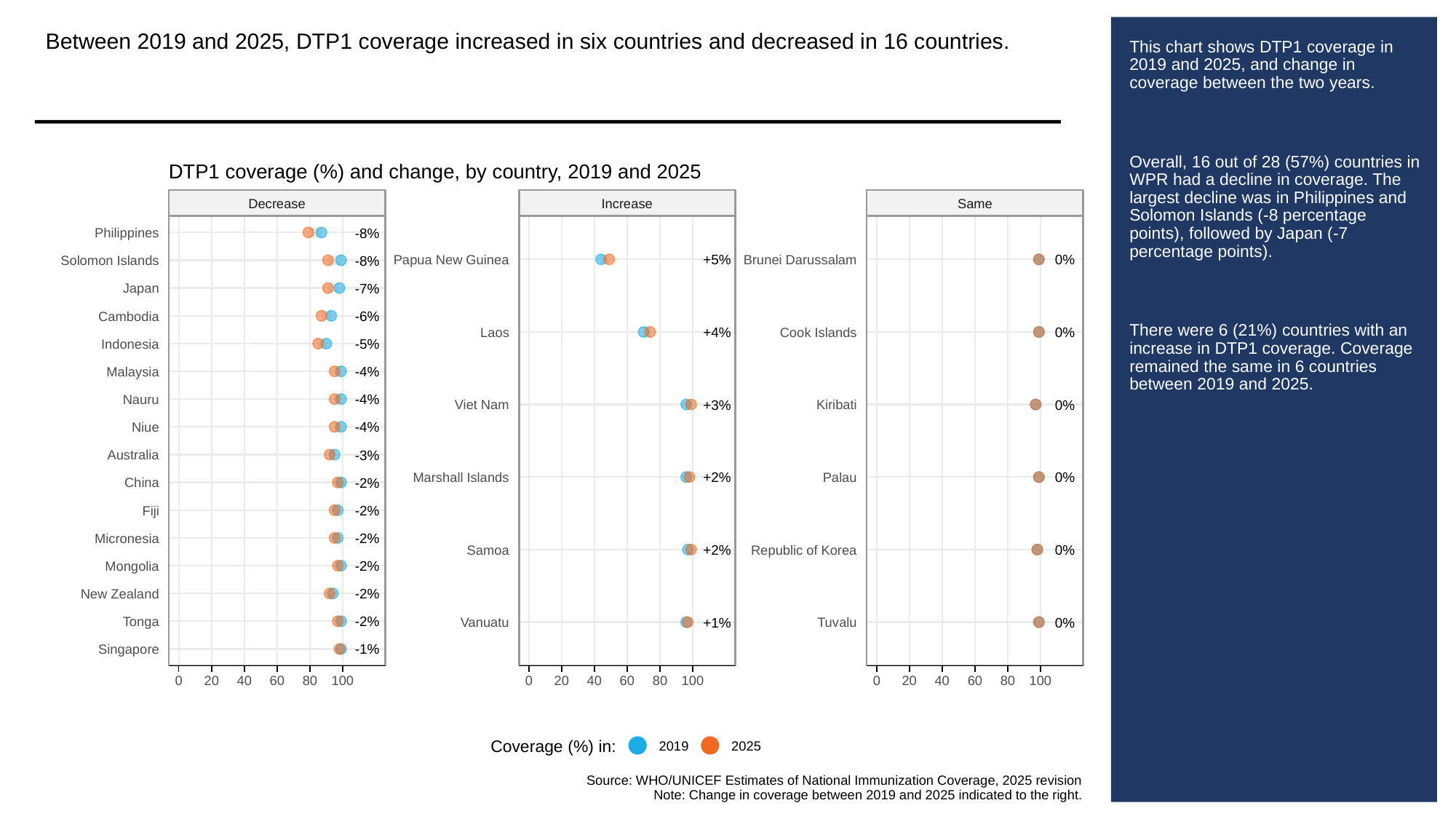

Between 2019 and 2025, DTP1 coverage increased in six countries and decreased in 16 countries.
# This chart shows DTP1 coverage in 2019 and 2025, and change in coverage between the two years.

Overall, 16 out of 28 (57%) countries in WPR had a decline in coverage. The largest decline was in Philippines and Solomon Islands (-8 percentage points), followed by Japan (-7 percentage points).

There were 6 (21%) countries with an increase in DTP1 coverage. Coverage remained the same in 6 countries between 2019 and 2025.

DTP1 coverage (%) and change, by country, 2019 and 2025

Decrease
Increase
Same

-8%
Philippines

+5%
0%
Papua New Guinea
Brunei Darussalam

-8%
Solomon Islands

-7%
Japan

-6%
Cambodia

+4%
0%
Laos
Cook Islands

-5%
Indonesia

-4%
Malaysia

-4%
Nauru

+3%
0%
Viet Nam
Kiribati

-4%
Niue

-3%
Australia

+2%
0%
Marshall Islands
Palau

-2%
China

-2%
Fiji

-2%
Micronesia

+2%
0%
Samoa
Republic of Korea

-2%
Mongolia

-2%
New Zealand

-2%
Tonga

+1%
0%
Vanuatu
Tuvalu

-1%
Singapore

0
20
40
60
80
100
0
20
40
60
80
100
0
20
40
60
80
100

Coverage (%) in:
2019
2025
Source: WHO/UNICEF Estimates of National Immunization Coverage, 2025 revision
Note: Change in coverage between 2019 and 2025 indicated to the right.